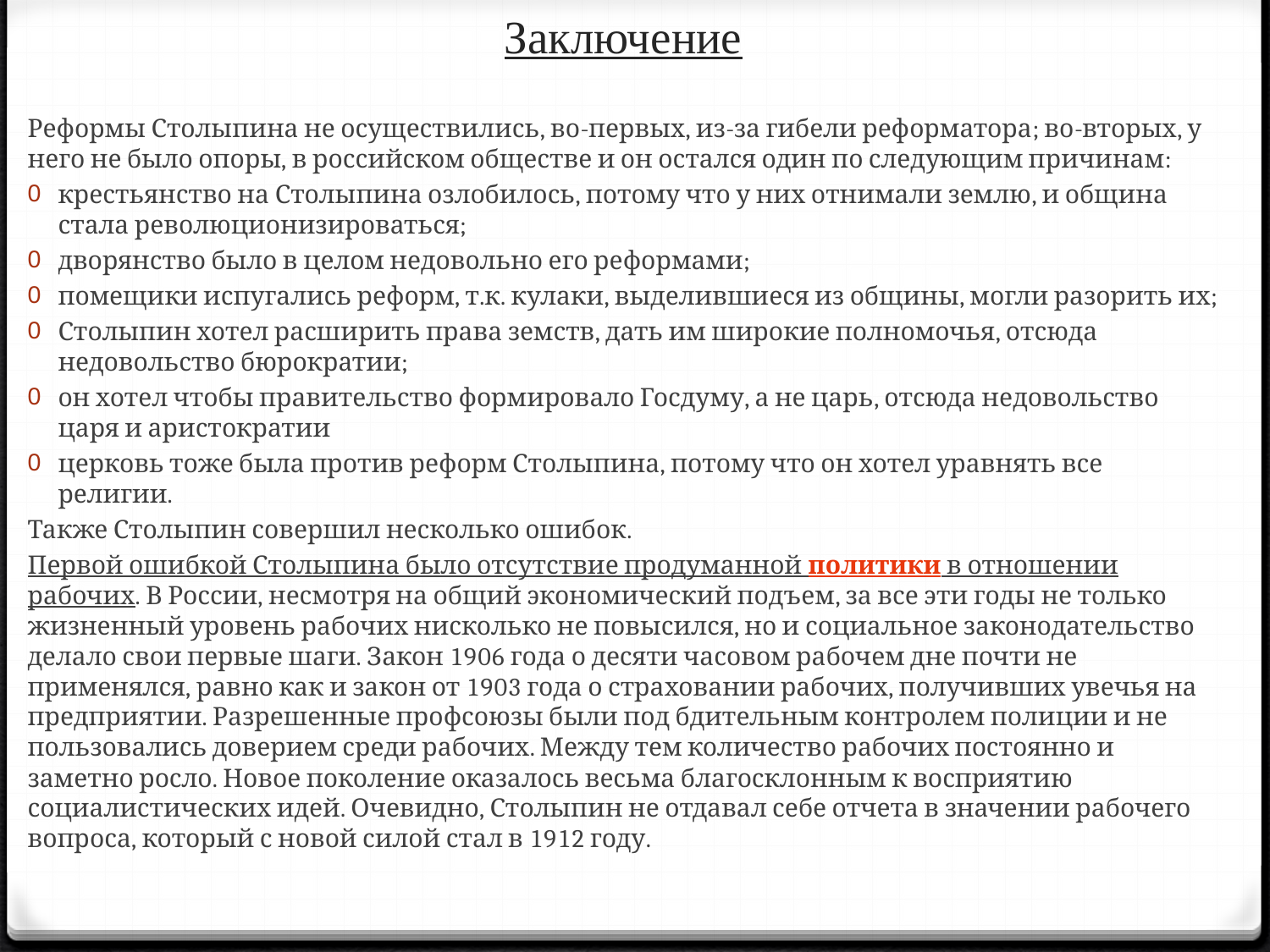

# Заключение
Реформы Столыпина не осуществились, во-первых, из-за гибели реформатора; во-вторых, у него не было опоры, в российском обществе и он остался один по следующим причинам:
крестьянство на Столыпина озлобилось, потому что у них отнимали землю, и община стала революционизироваться;
дворянство было в целом недовольно его реформами;
помещики испугались реформ, т.к. кулаки, выделившиеся из общины, могли разорить их;
Столыпин хотел расширить права земств, дать им широкие полномочья, отсюда недовольство бюрократии;
он хотел чтобы правительство формировало Госдуму, а не царь, отсюда недовольство царя и аристократии
церковь тоже была против реформ Столыпина, потому что он хотел уравнять все религии.
Также Столыпин совершил несколько ошибок.
Первой ошибкой Столыпина было отсутствие продуманной политики в отношении рабочих. В России, несмотря на общий экономический подъем, за все эти годы не только жизненный уровень рабочих нисколько не повысился, но и социальное законодательство делало свои первые шаги. Закон 1906 года о десяти часовом рабочем дне почти не применялся, равно как и закон от 1903 года о страховании рабочих, получивших увечья на предприятии. Разрешенные профсоюзы были под бдительным контролем полиции и не пользовались доверием среди рабочих. Между тем количество рабочих постоянно и заметно росло. Новое поколение оказалось весьма благосклонным к восприятию социалистических идей. Очевидно, Столыпин не отдавал себе отчета в значении рабочего вопроса, который с новой силой стал в 1912 году.